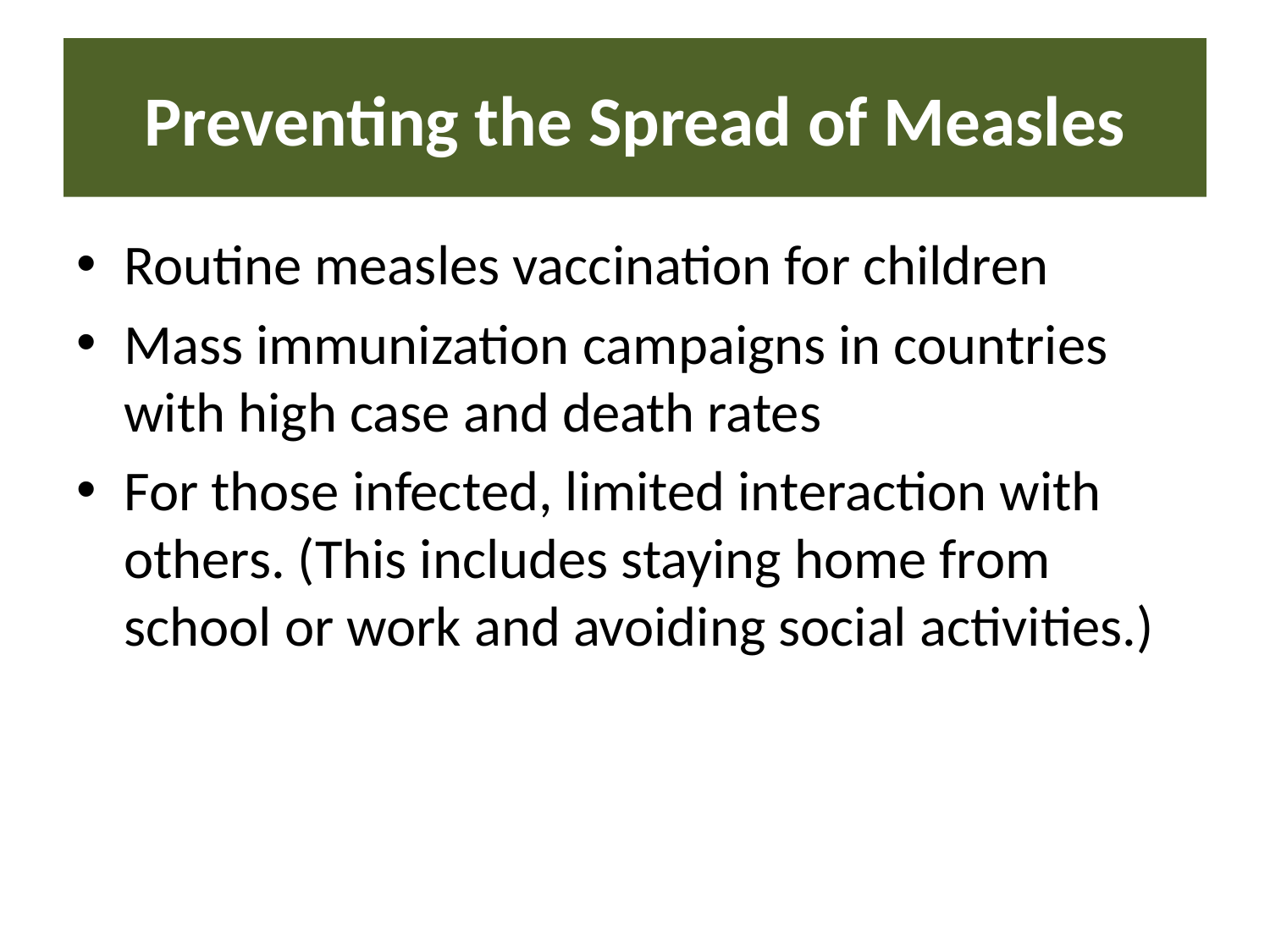

# Preventing the Spread of Measles
Routine measles vaccination for children
Mass immunization campaigns in countries with high case and death rates
For those infected, limited interaction with others. (This includes staying home from school or work and avoiding social activities.)